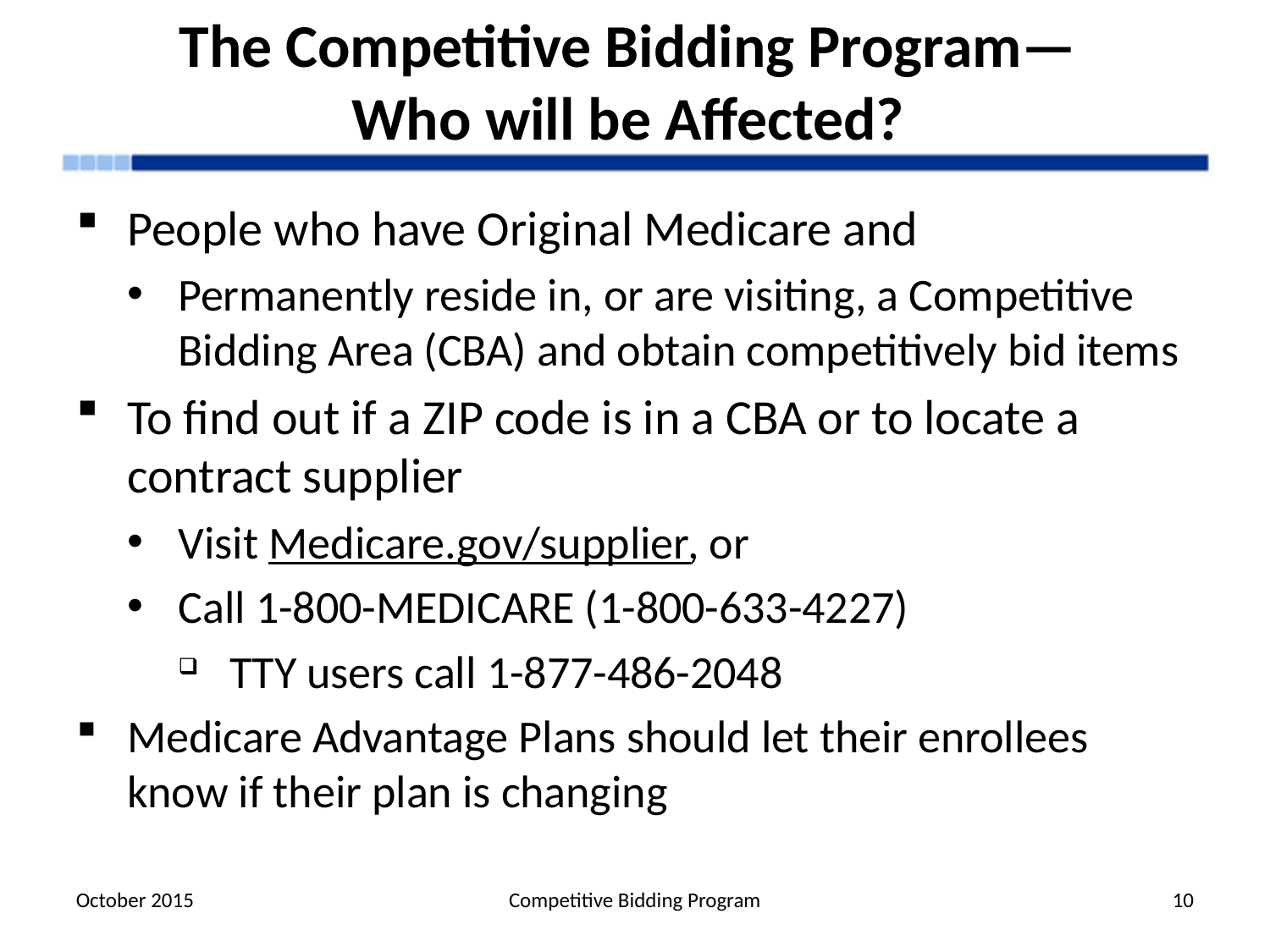

# The Competitive Bidding Program— Who will be Affected?
People who have Original Medicare and
Permanently reside in, or are visiting, a Competitive Bidding Area (CBA) and obtain competitively bid items
To find out if a ZIP code is in a CBA or to locate a contract supplier
Visit Medicare.gov/supplier, or
Call 1-800-MEDICARE (1-800-633-4227)
TTY users call 1-877-486-2048
Medicare Advantage Plans should let their enrollees know if their plan is changing

October 2015
Competitive Bidding Program
10